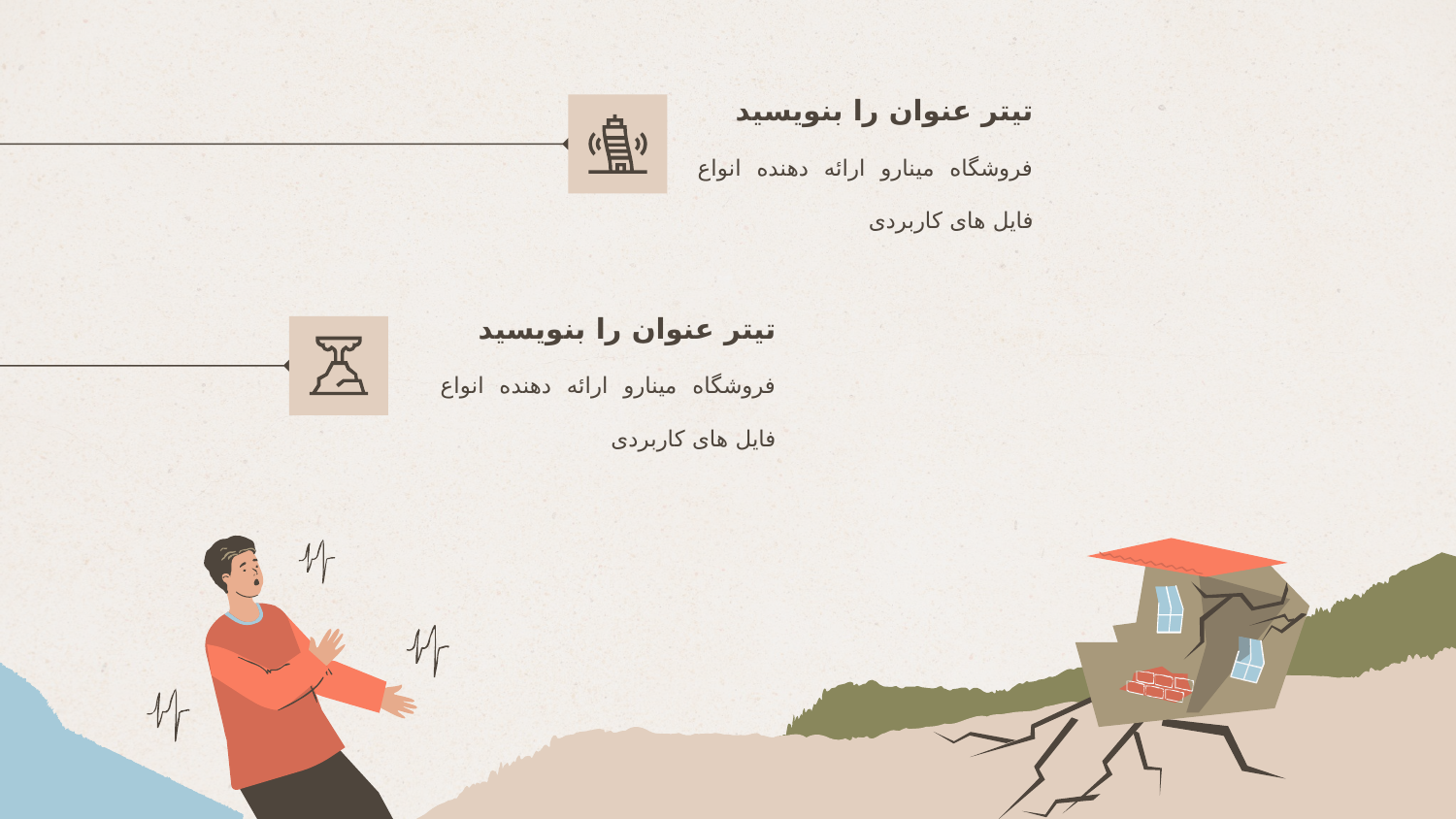

تیتر عنوان را بنویسید
فروشگاه مینارو ارائه دهنده انواع فایل های کاربردی

تیتر عنوان را بنویسید
فروشگاه مینارو ارائه دهنده انواع فایل های کاربردی